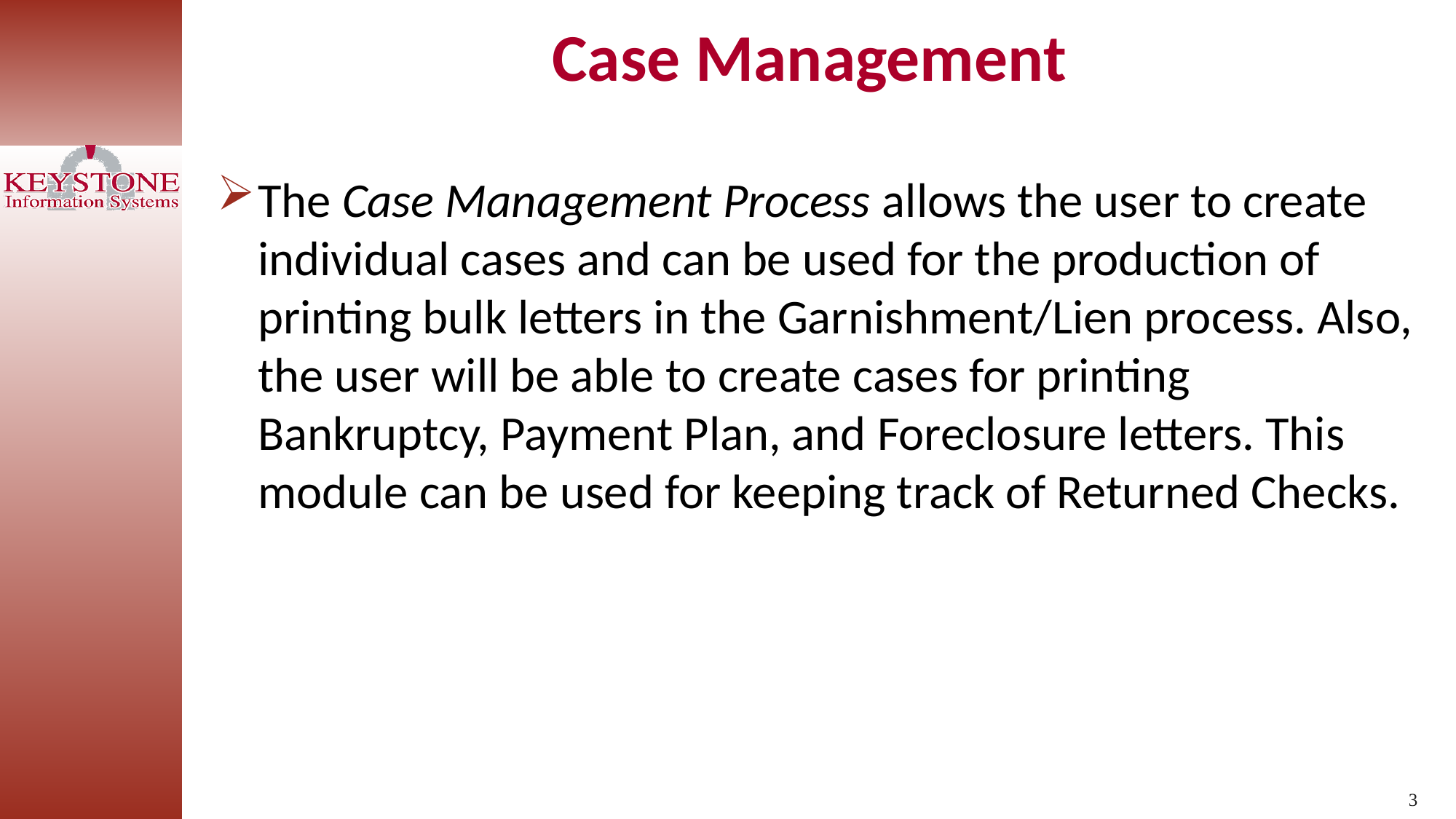

Case Management
The Case Management Process allows the user to create individual cases and can be used for the production of printing bulk letters in the Garnishment/Lien process. Also, the user will be able to create cases for printing Bankruptcy, Payment Plan, and Foreclosure letters. This module can be used for keeping track of Returned Checks.
3